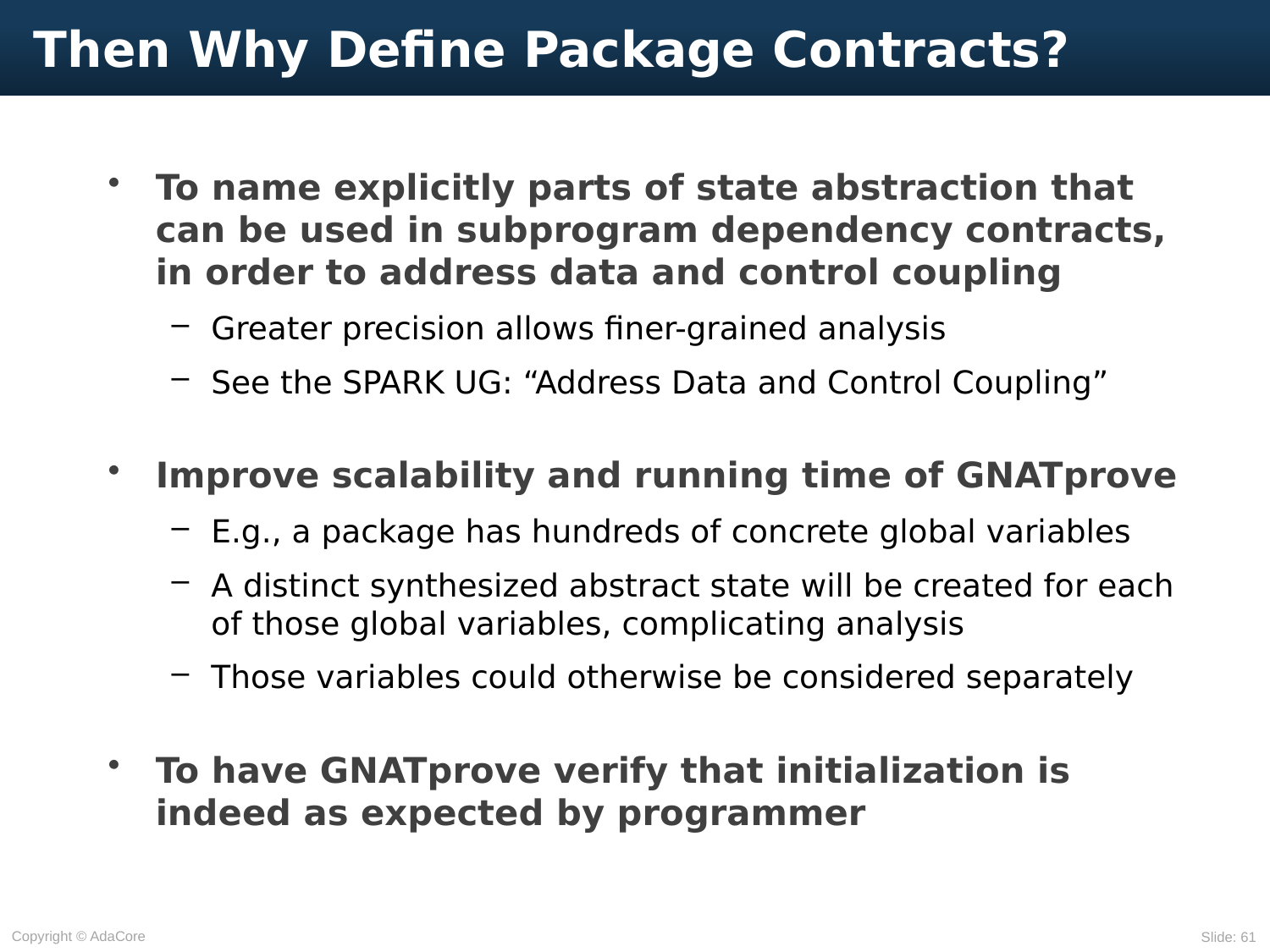

# Then Why Define Package Contracts?
To name explicitly parts of state abstraction that can be used in subprogram dependency contracts, in order to address data and control coupling
Greater precision allows finer-grained analysis
See the SPARK UG: “Address Data and Control Coupling”
Improve scalability and running time of GNATprove
E.g., a package has hundreds of concrete global variables
A distinct synthesized abstract state will be created for each of those global variables, complicating analysis
Those variables could otherwise be considered separately
To have GNATprove verify that initialization is indeed as expected by programmer